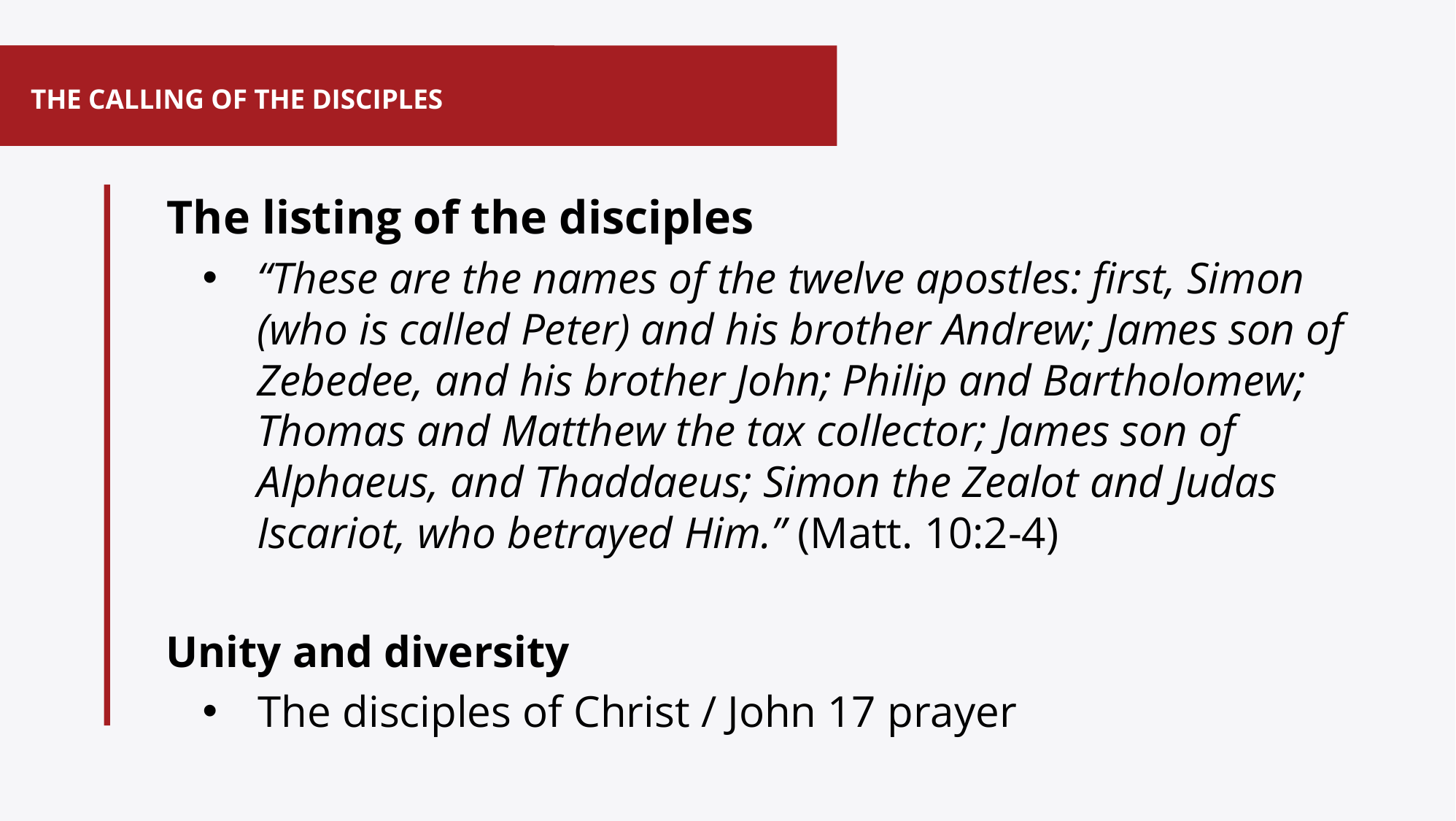

# THE CALLING OF THE DISCIPLES
 The listing of the disciples
“These are the names of the twelve apostles: first, Simon (who is called Peter) and his brother Andrew; James son of Zebedee, and his brother John; Philip and Bartholomew; Thomas and Matthew the tax collector; James son of Alphaeus, and Thaddaeus; Simon the Zealot and Judas Iscariot, who betrayed Him.” (Matt. 10:2-4)

 Unity and diversity
The disciples of Christ / John 17 prayer